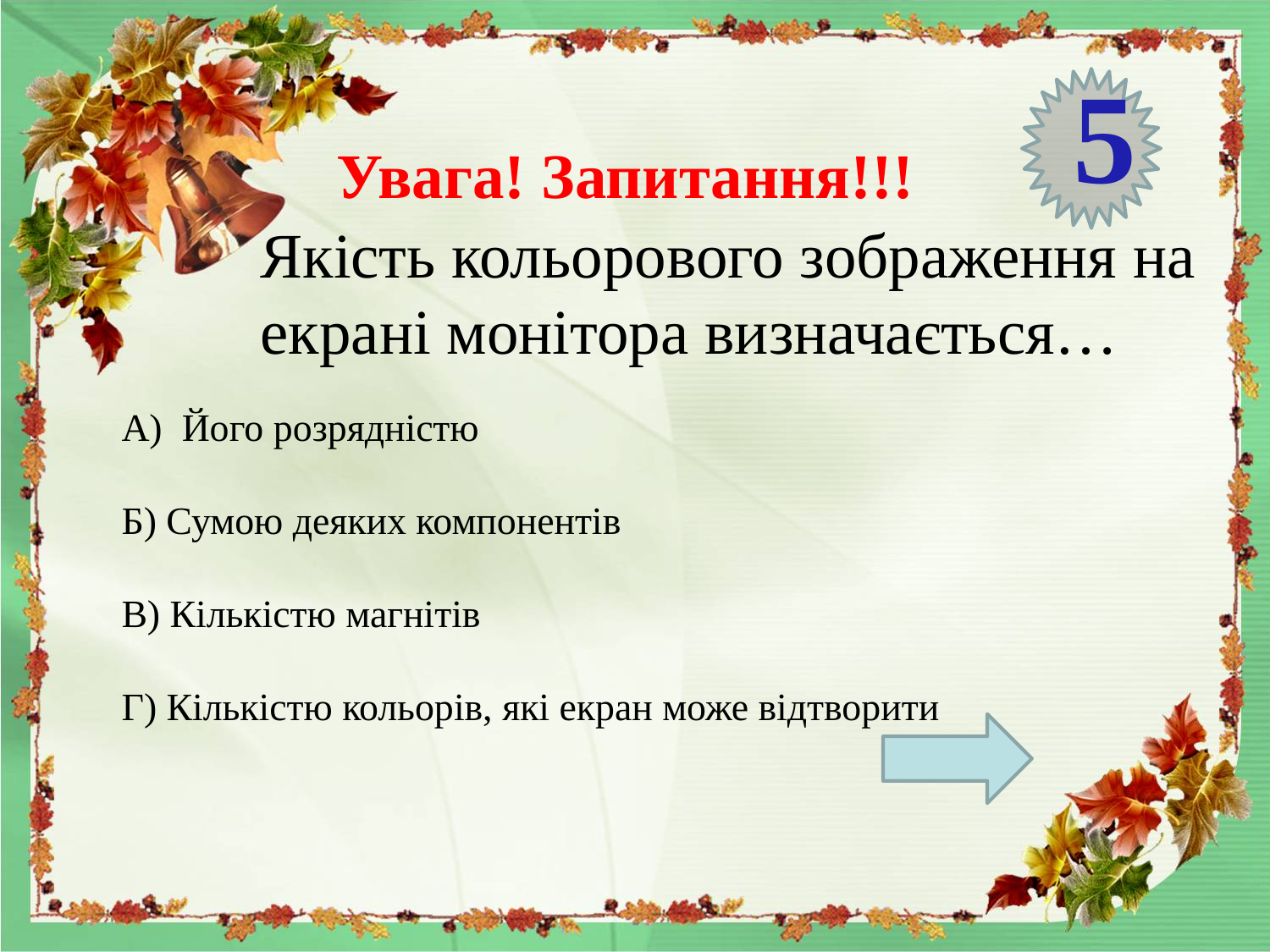

5

Увага! Запитання!!!
Якість кольорового зображення на екрані монітора визначається…
А)  Його розрядністю

Б) Сумою деяких компонентів

В) Кількістю магнітів

Г) Кількістю кольорів, які екран може відтворити